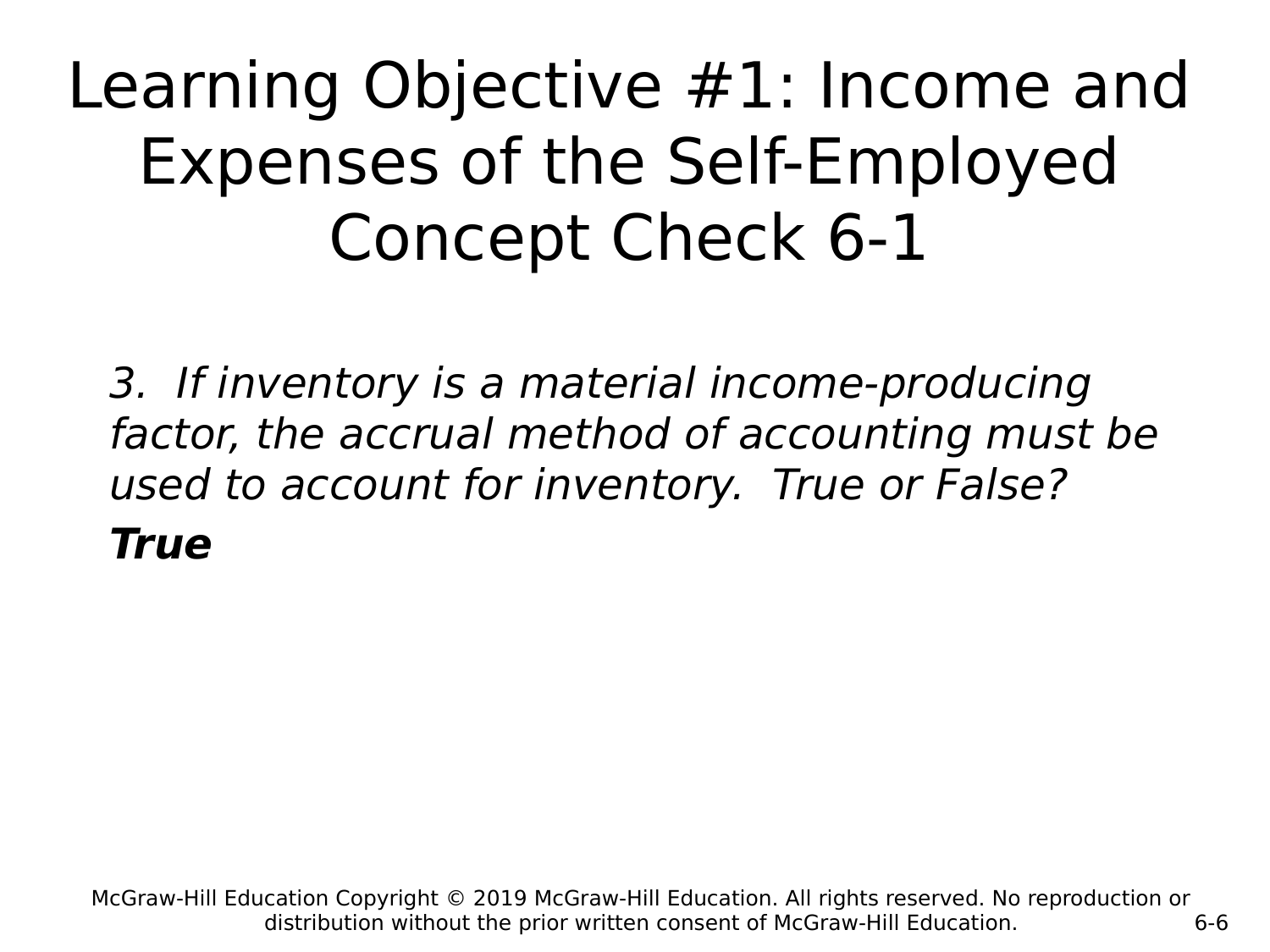

Learning Objective #1: Income and Expenses of the Self-Employed
Concept Check 6-1
3.  If inventory is a material income-producing factor, the accrual method of accounting must be used to account for inventory.  True or False?
True
McGraw-Hill Education Copyright © 2019 McGraw-Hill Education. All rights reserved. No reproduction or distribution without the prior written consent of McGraw-Hill Education.
6-6